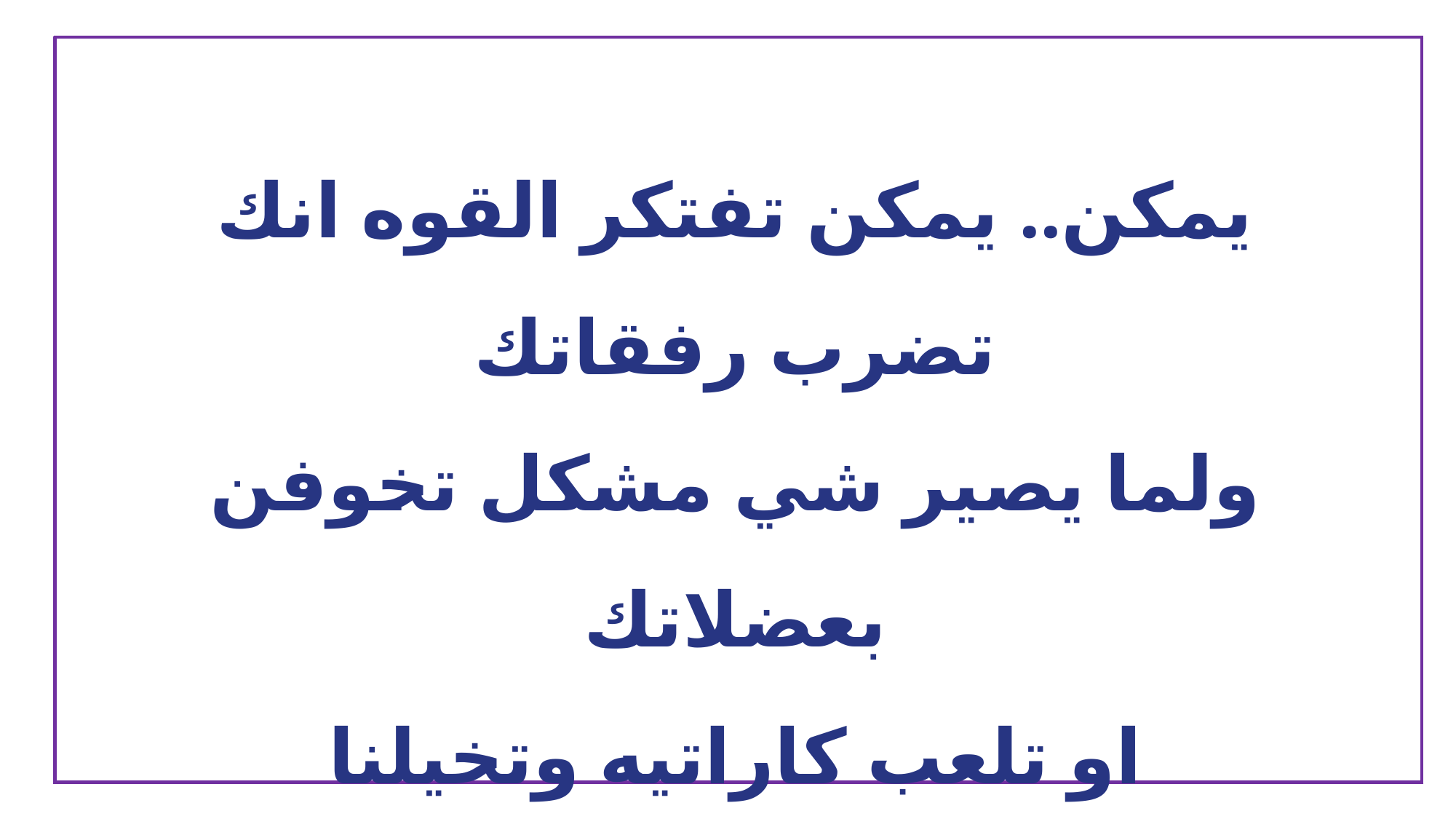

يمكن.. يمكن تفتكر القوه انك تضرب رفقاتك
ولما يصير شي مشكل تخوفن بعضلاتك
او تلعب كاراتيه وتخيلنا بحركاتك
الحقيقه مش هيك يا شاطر عيد حساباتك